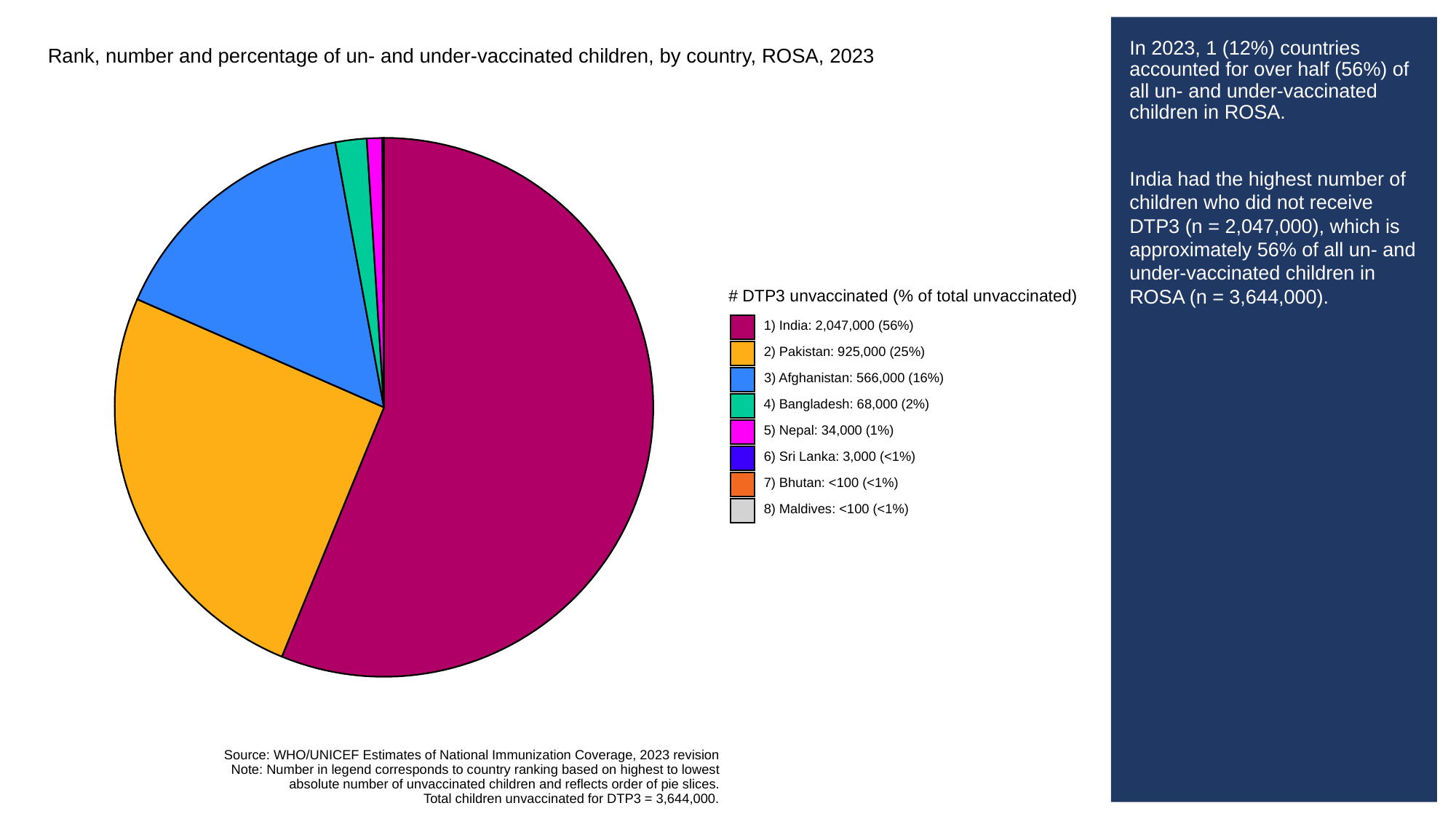

# In 2023, 1 (12%) countries accounted for over half (56%) of all un- and under-vaccinated children in ROSA.

India had the highest number of children who did not receive DTP3 (n = 2,047,000), which is approximately 56% of all un- and under-vaccinated children in ROSA (n = 3,644,000).

Rank, number and percentage of un- and under-vaccinated children, by country, ROSA, 2023

# DTP3 unvaccinated (% of total unvaccinated)

1) India: 2,047,000 (56%)

2) Pakistan: 925,000 (25%)

3) Afghanistan: 566,000 (16%)

4) Bangladesh: 68,000 (2%)

5) Nepal: 34,000 (1%)

6) Sri Lanka: 3,000 (<1%)

7) Bhutan: <100 (<1%)

8) Maldives: <100 (<1%)
Source: WHO/UNICEF Estimates of National Immunization Coverage, 2023 revision
Note: Number in legend corresponds to country ranking based on highest to lowest
absolute number of unvaccinated children and reflects order of pie slices.
Total children unvaccinated for DTP3 = 3,644,000.